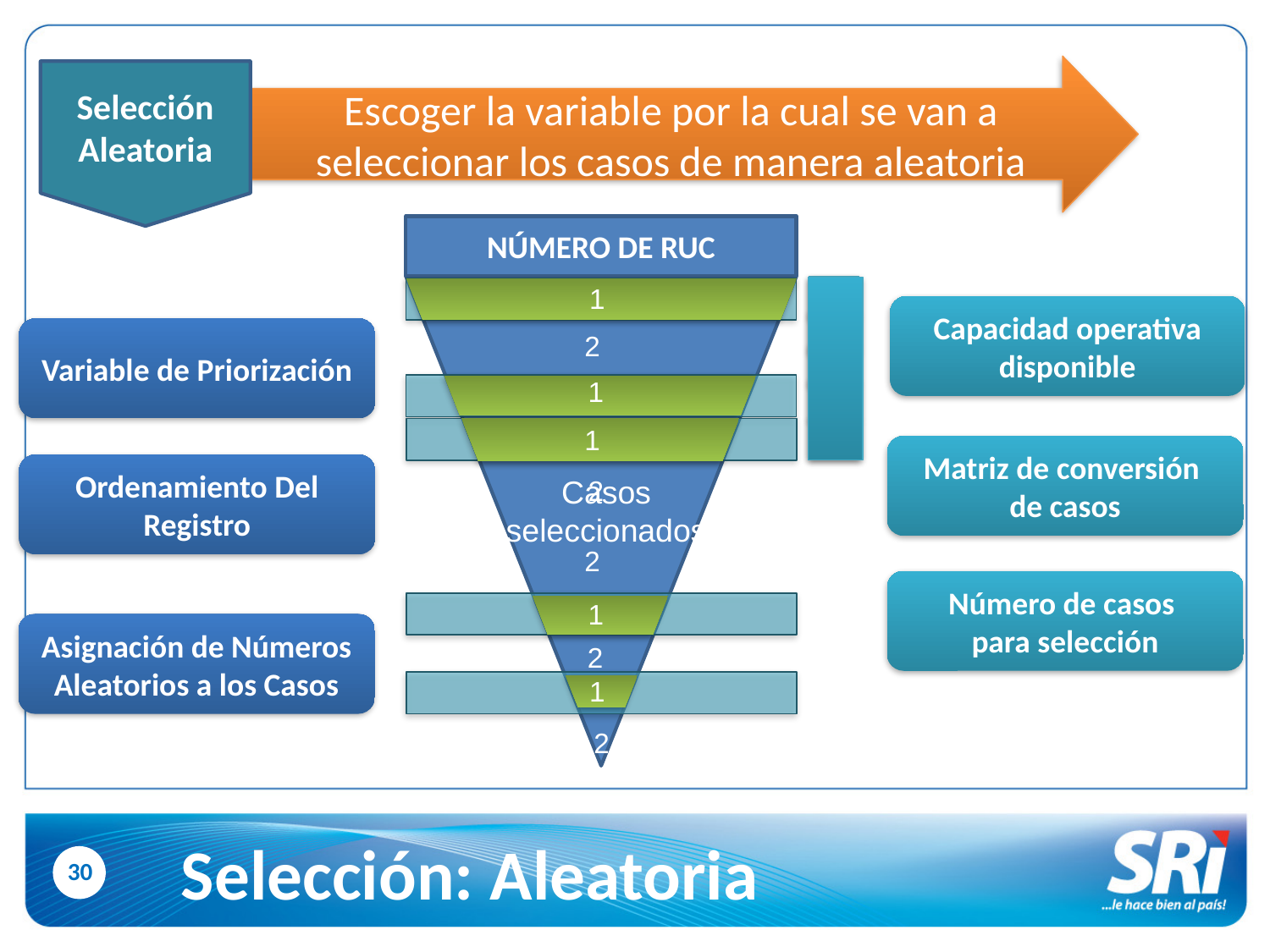

Escoger la variable por la cual se van a seleccionar los casos de manera aleatoria
Selección Aleatoria
NÚMERO DE RUC
1

Capacidad operativa disponible

Variable de Priorización
2

1

1

Matriz de conversión
de casos
Ordenamiento Del Registro
Casos seleccionados
2
2
Número de casos
para selección
1

Asignación de Números Aleatorios a los Casos
2
1

2
Selección: Aleatoria

30